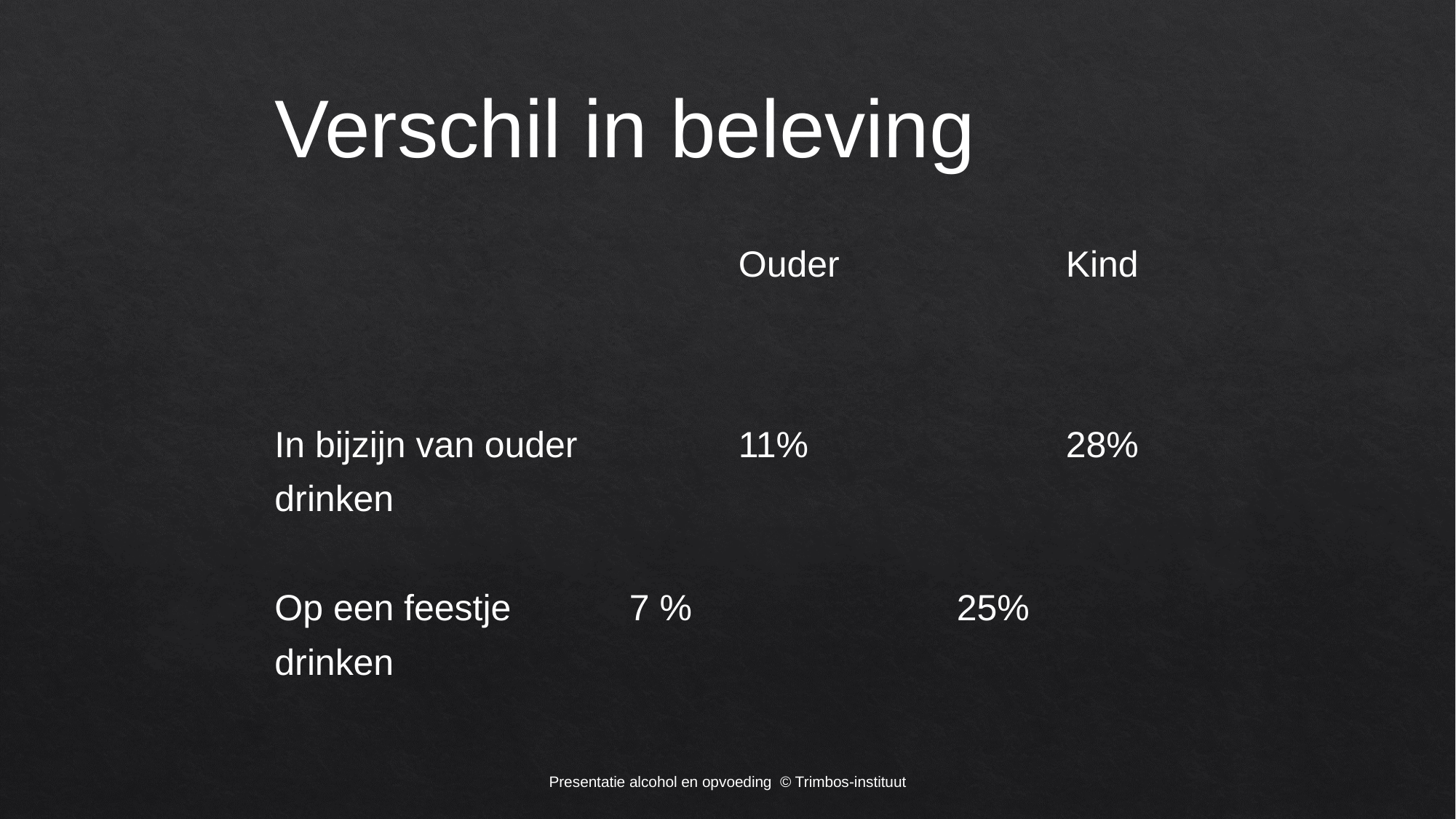

# Verschil in beleving

					Ouder			Kind

In bijzijn van ouder		11%			28%
drinken

Op een feestje		7 %			25%
drinken
Presentatie alcohol en opvoeding  © Trimbos-instituut